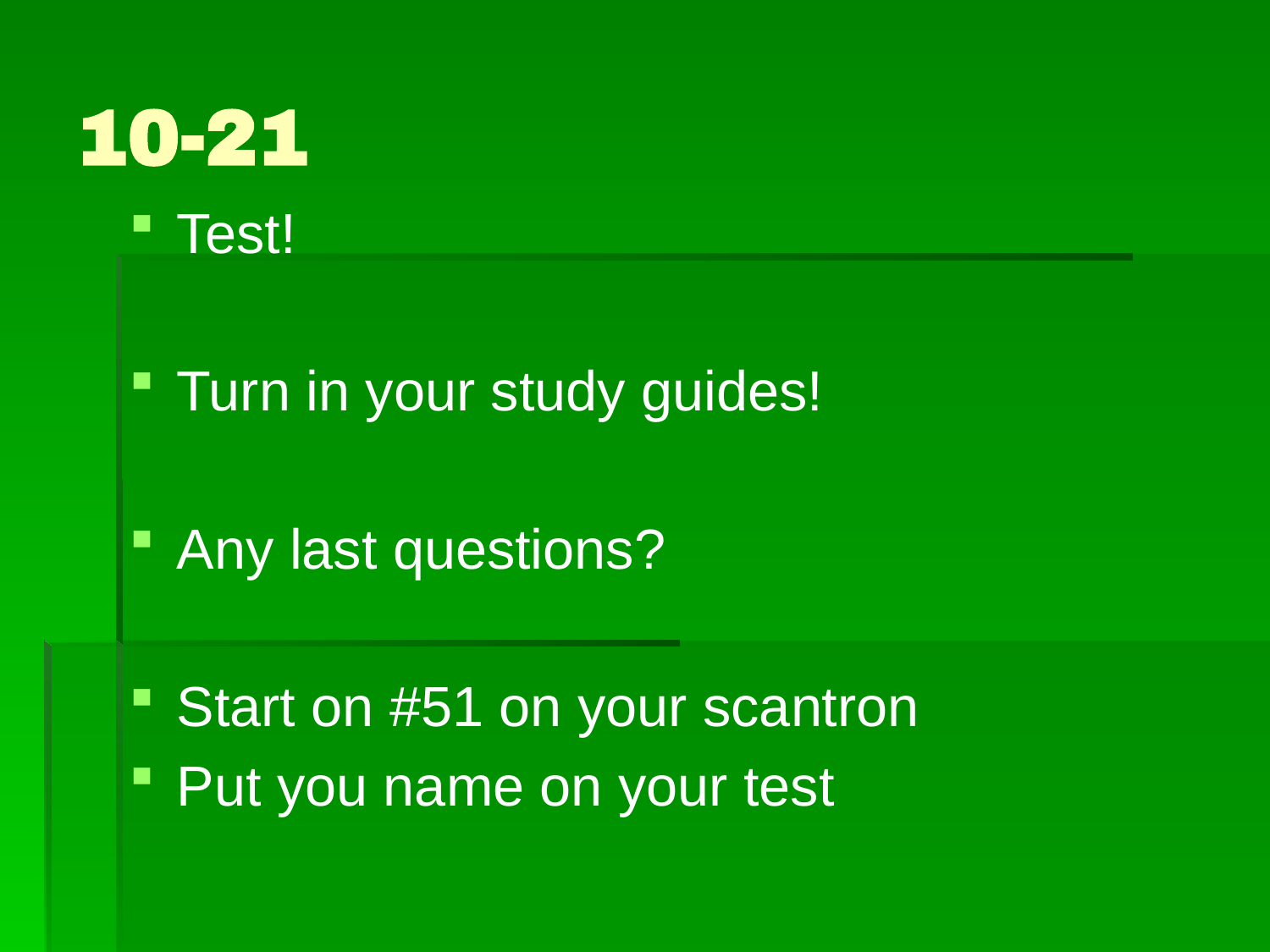

# 10-21
Test!

Turn in your study guides!

Any last questions?

Start on #51 on your scantron
Put you name on your test